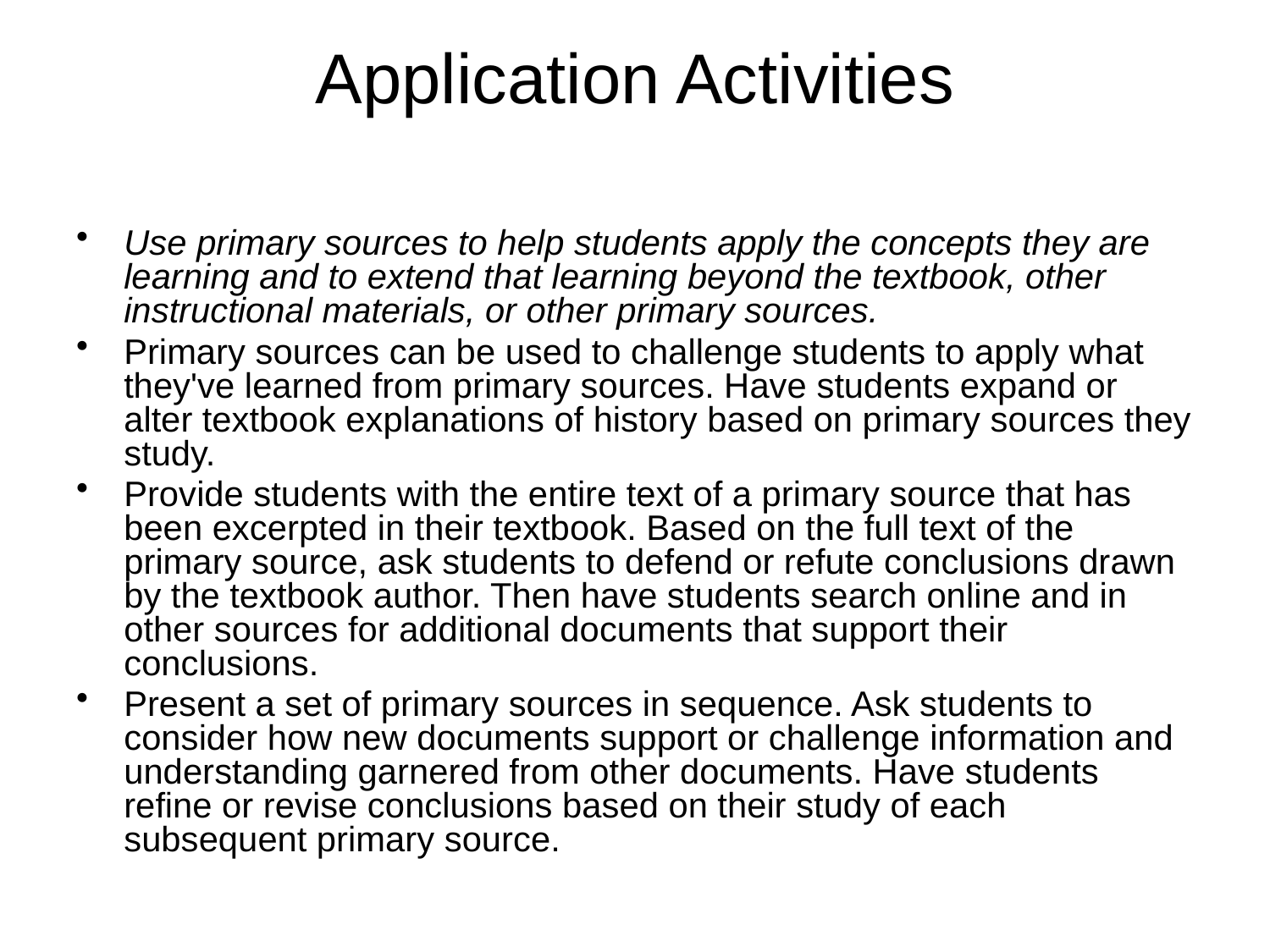

# Application Activities
Use primary sources to help students apply the concepts they are learning and to extend that learning beyond the textbook, other instructional materials, or other primary sources.
Primary sources can be used to challenge students to apply what they've learned from primary sources. Have students expand or alter textbook explanations of history based on primary sources they study.
Provide students with the entire text of a primary source that has been excerpted in their textbook. Based on the full text of the primary source, ask students to defend or refute conclusions drawn by the textbook author. Then have students search online and in other sources for additional documents that support their conclusions.
Present a set of primary sources in sequence. Ask students to consider how new documents support or challenge information and understanding garnered from other documents. Have students refine or revise conclusions based on their study of each subsequent primary source.